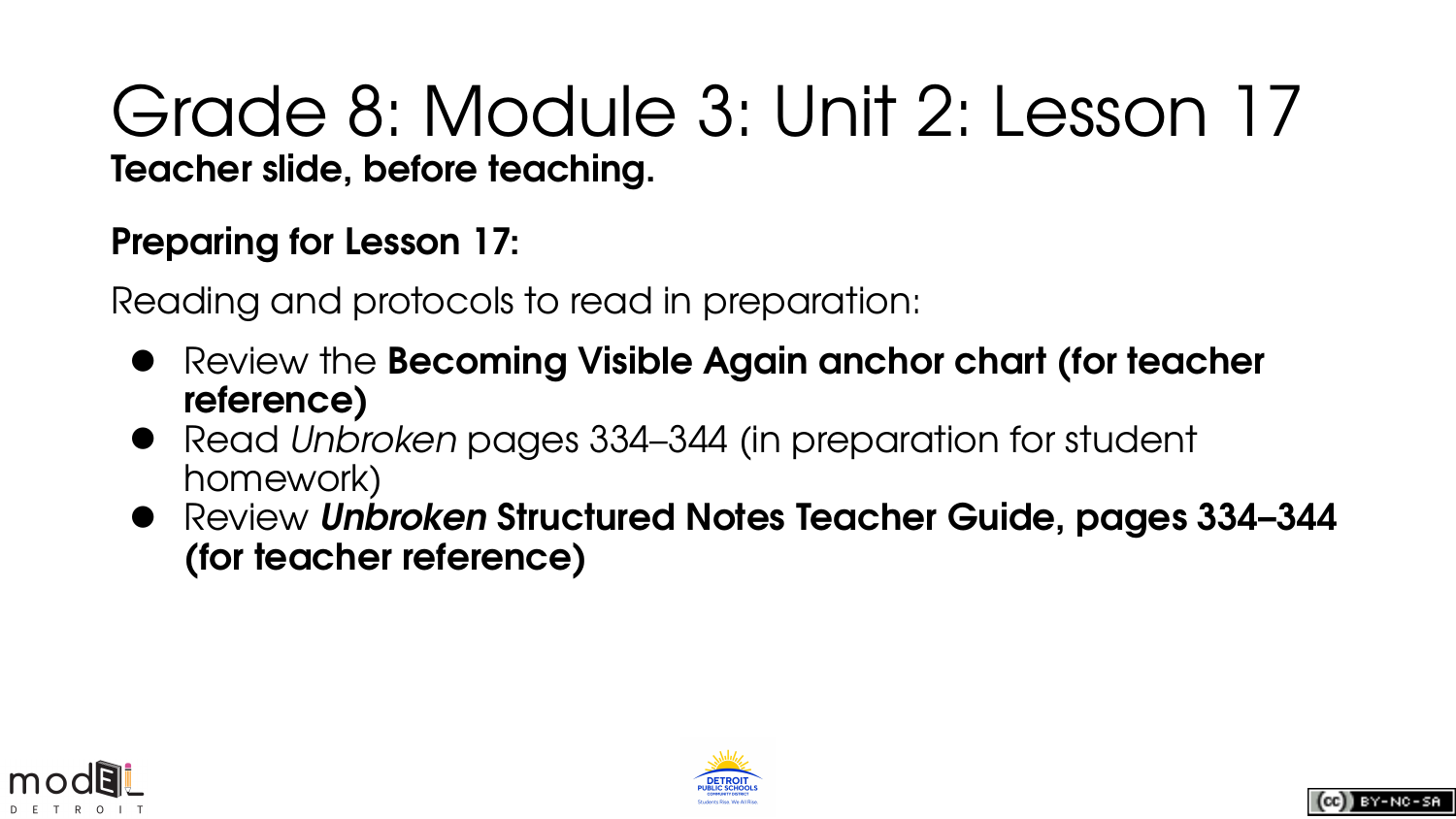

# Grade 8: Module 3: Unit 2: Lesson 17
Teacher slide, before teaching.

Preparing for Lesson 17:
Reading and protocols to read in preparation:
Review the Becoming Visible Again anchor chart (for teacher reference)
Read Unbroken pages 334–344 (in preparation for student homework)
Review Unbroken Structured Notes Teacher Guide, pages 334–344 (for teacher reference)